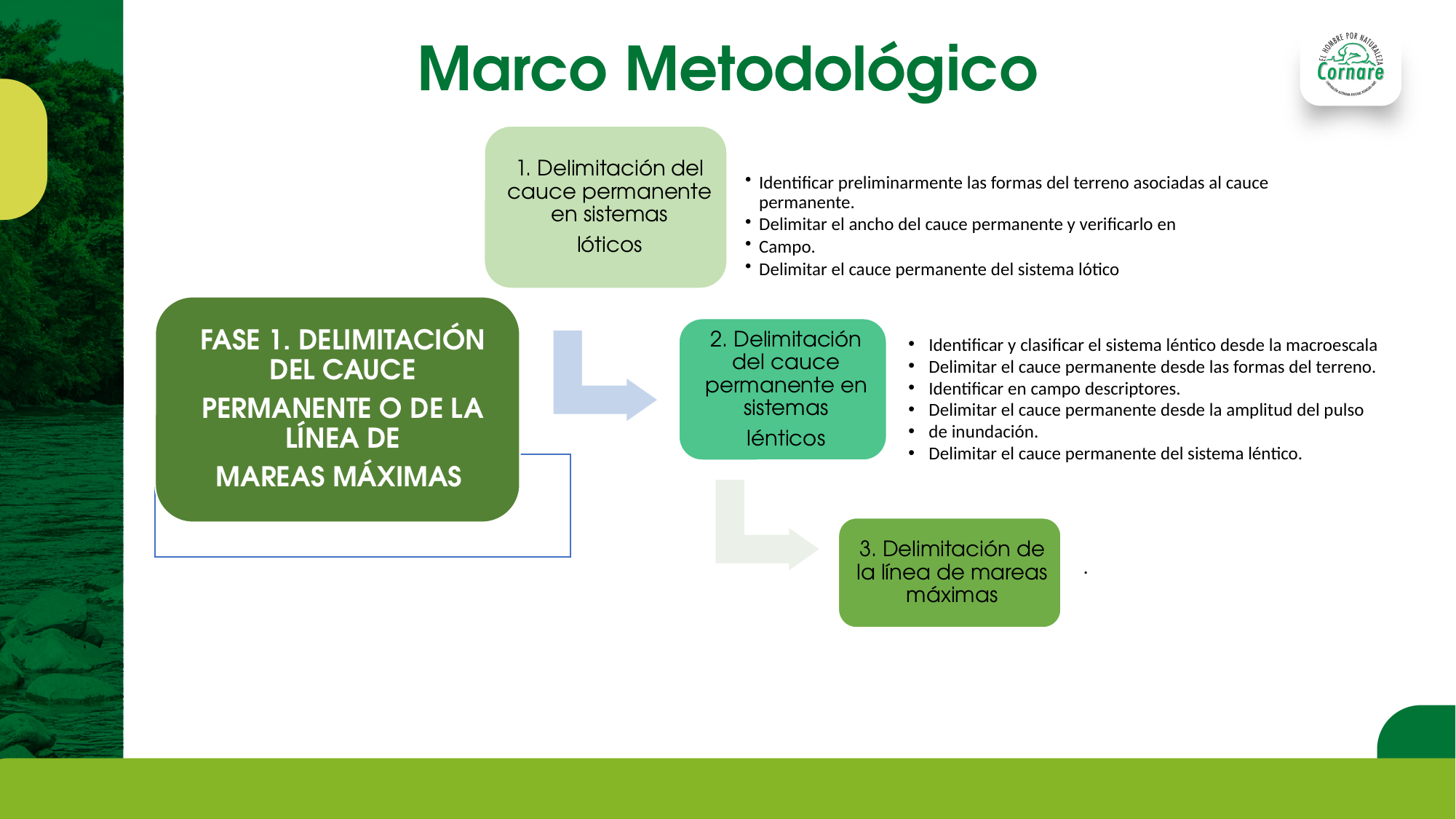

Marco Metodológico
1. Delimitación del cauce permanente en sistemas
lóticos
Identificar preliminarmente las formas del terreno asociadas al cauce permanente.
Delimitar el ancho del cauce permanente y verificarlo en
Campo.
Delimitar el cauce permanente del sistema lótico

2. Delimitación del cauce permanente en sistemas
 lénticos

3. Delimitación de la línea de mareas máximas

.

FASE 1. DELIMITACIÓN DEL CAUCE
PERMANENTE O DE LA LÍNEA DE
MAREAS MÁXIMAS
Identificar y clasificar el sistema léntico desde la macroescala
Delimitar el cauce permanente desde las formas del terreno.
Identificar en campo descriptores.
Delimitar el cauce permanente desde la amplitud del pulso
de inundación.
Delimitar el cauce permanente del sistema léntico.